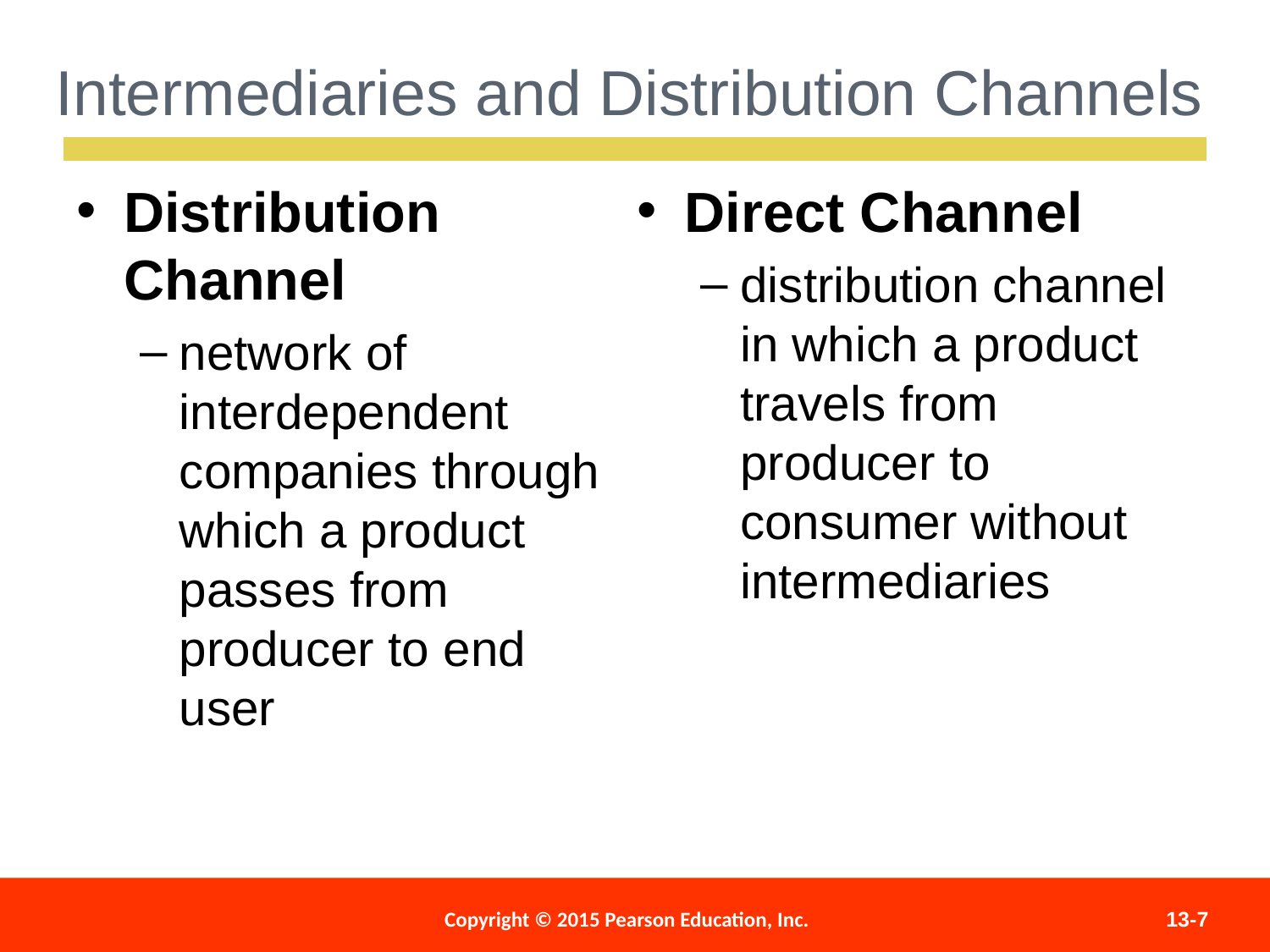

Intermediaries and Distribution Channels
Distribution Channel
network of interdependent companies through which a product passes from producer to end user

Direct Channel
distribution channel in which a product travels from producer to consumer without intermediaries